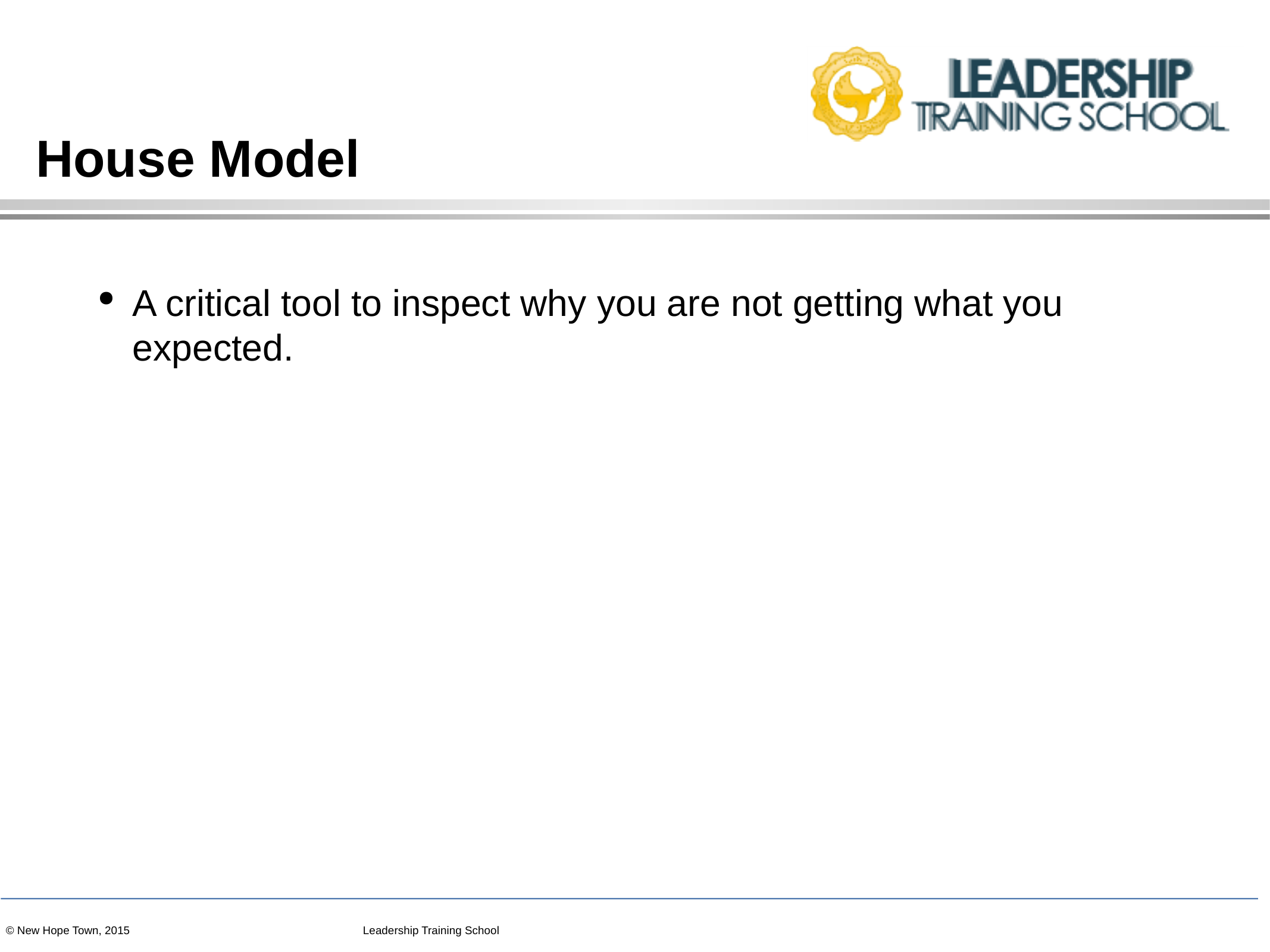

# House Model
A critical tool to inspect why you are not getting what you expected.
18